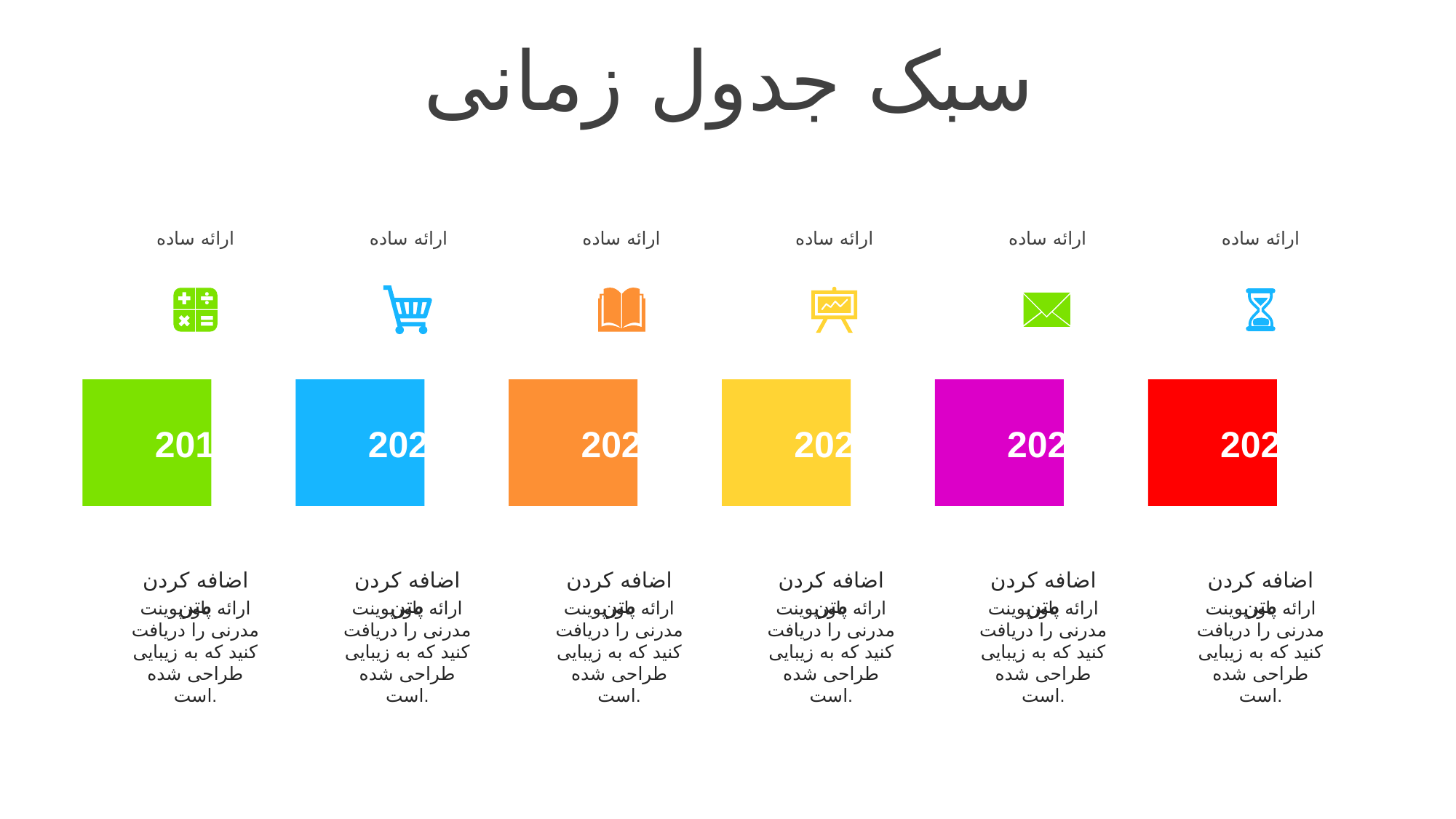

سبک جدول زمانی
ارائه ساده
ارائه ساده
ارائه ساده
ارائه ساده
ارائه ساده
ارائه ساده

2019
2020
2021
2022
2023
2024
اضافه کردن متن
ارائه پاورپوینت مدرنی را دریافت کنید که به زیبایی طراحی شده است.
اضافه کردن متن
ارائه پاورپوینت مدرنی را دریافت کنید که به زیبایی طراحی شده است.
اضافه کردن متن
ارائه پاورپوینت مدرنی را دریافت کنید که به زیبایی طراحی شده است.
اضافه کردن متن
ارائه پاورپوینت مدرنی را دریافت کنید که به زیبایی طراحی شده است.
اضافه کردن متن
ارائه پاورپوینت مدرنی را دریافت کنید که به زیبایی طراحی شده است.
اضافه کردن متن
ارائه پاورپوینت مدرنی را دریافت کنید که به زیبایی طراحی شده است.